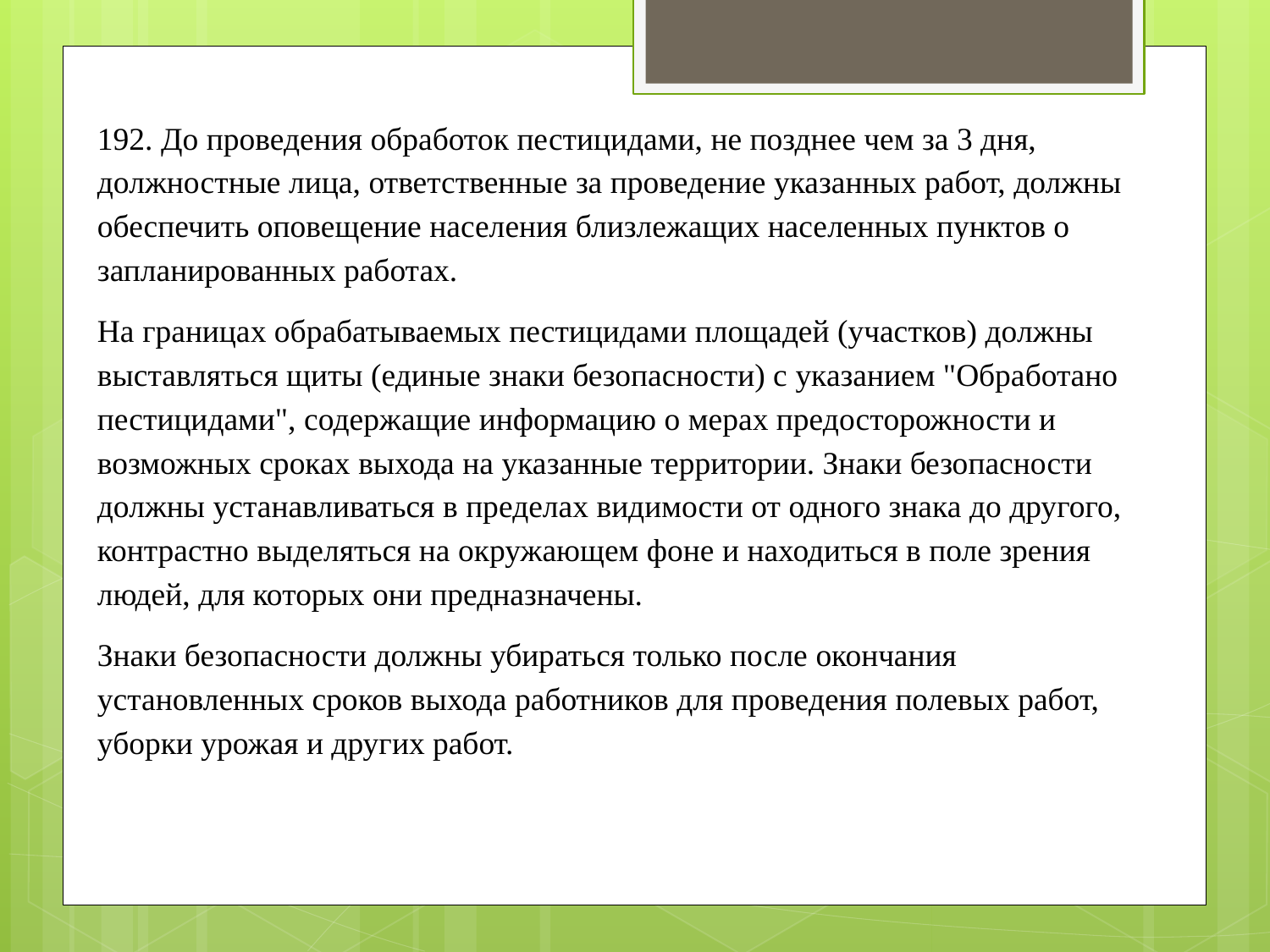

192. До проведения обработок пестицидами, не позднее чем за 3 дня, должностные лица, ответственные за проведение указанных работ, должны обеспечить оповещение населения близлежащих населенных пунктов о запланированных работах.
На границах обрабатываемых пестицидами площадей (участков) должны выставляться щиты (единые знаки безопасности) с указанием "Обработано пестицидами", содержащие информацию о мерах предосторожности и возможных сроках выхода на указанные территории. Знаки безопасности должны устанавливаться в пределах видимости от одного знака до другого, контрастно выделяться на окружающем фоне и находиться в поле зрения людей, для которых они предназначены.
Знаки безопасности должны убираться только после окончания установленных сроков выхода работников для проведения полевых работ, уборки урожая и других работ.